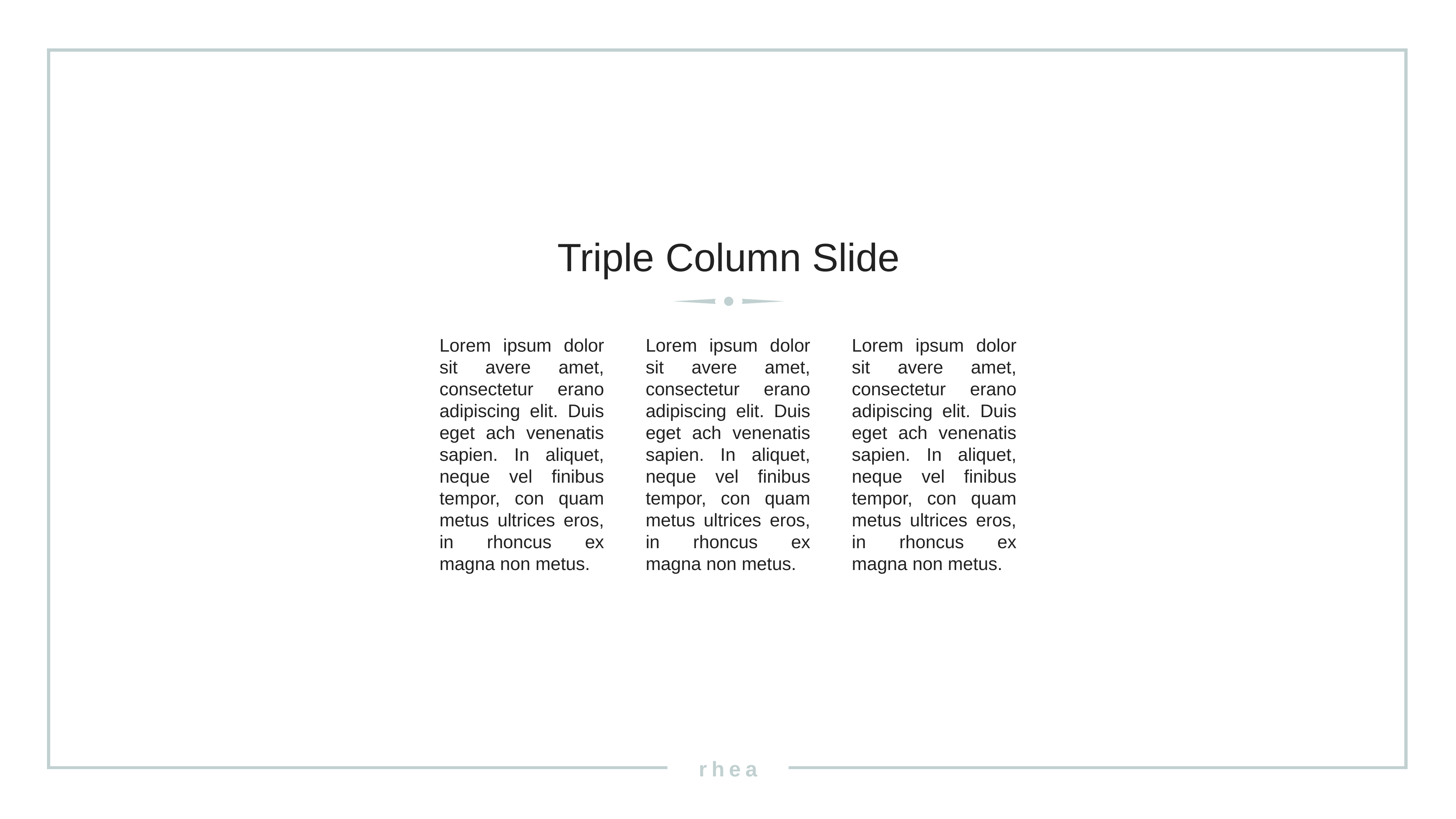

Triple Column Slide

Lorem ipsum dolor sit avere amet, consectetur erano adipiscing elit. Duis eget ach venenatis sapien. In aliquet, neque vel finibus tempor, con quam metus ultrices eros, in rhoncus ex magna non metus.
Lorem ipsum dolor sit avere amet, consectetur erano adipiscing elit. Duis eget ach venenatis sapien. In aliquet, neque vel finibus tempor, con quam metus ultrices eros, in rhoncus ex magna non metus.
Lorem ipsum dolor sit avere amet, consectetur erano adipiscing elit. Duis eget ach venenatis sapien. In aliquet, neque vel finibus tempor, con quam metus ultrices eros, in rhoncus ex magna non metus.